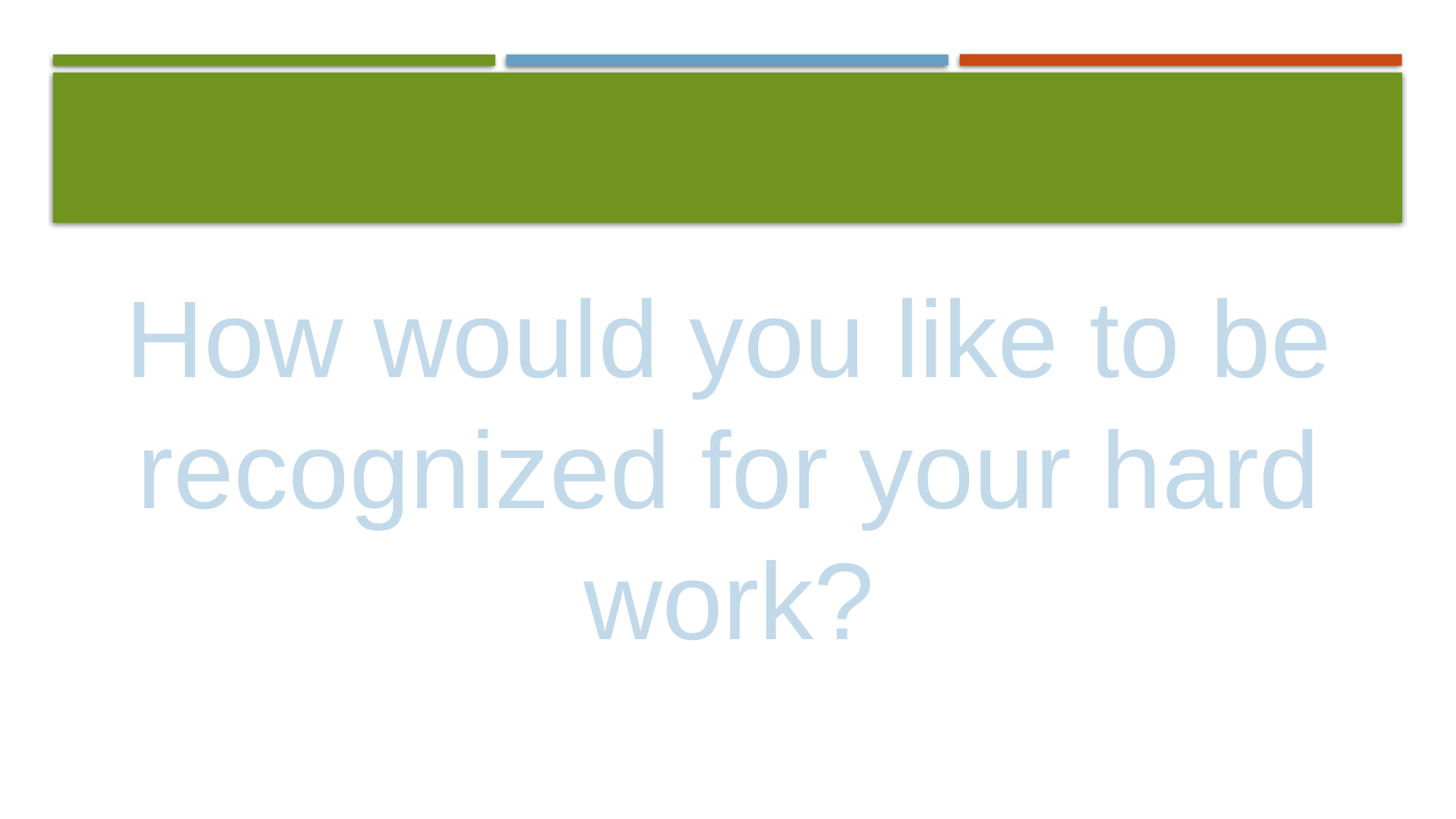

How would you like to be recognized for your hard work?